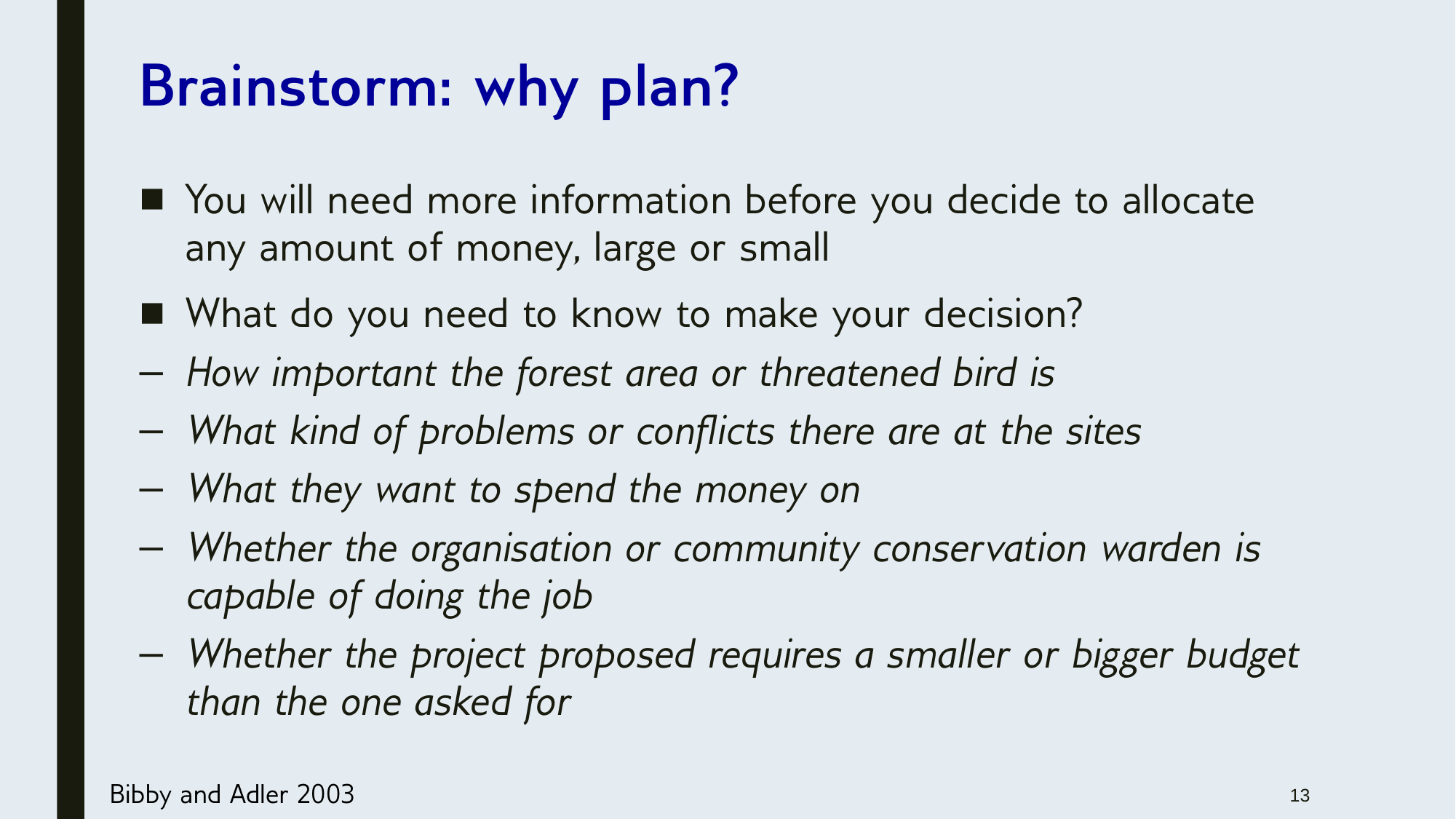

Brainstorm: why plan?
You will need more information before you decide to allocate any amount of money, large or small
What do you need to know to make your decision?
How important the forest area or threatened bird is
What kind of problems or conflicts there are at the sites
What they want to spend the money on
Whether the organisation or community conservation warden is capable of doing the job
Whether the project proposed requires a smaller or bigger budget than the one asked for

Bibby and Adler 2003
13